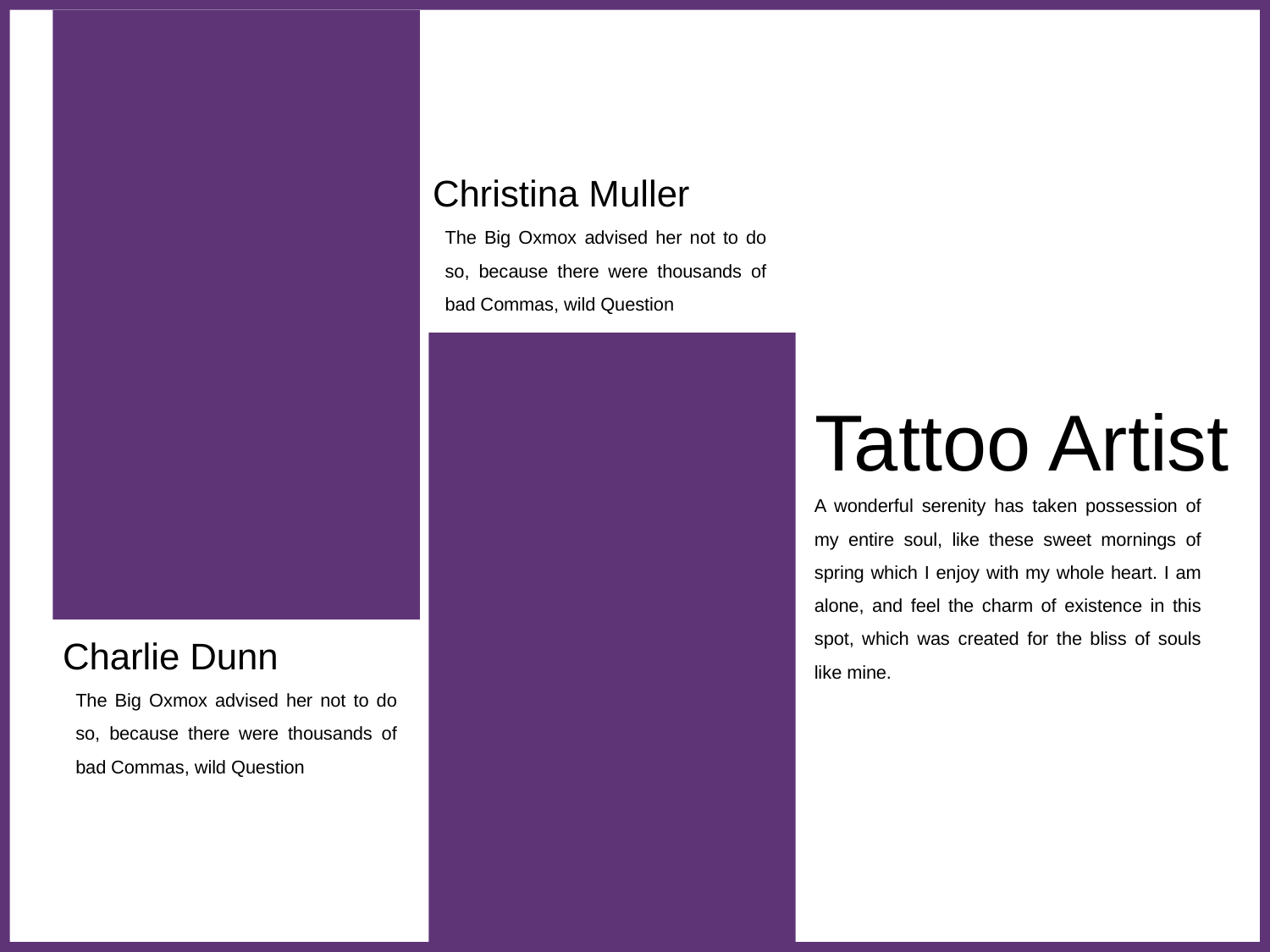

Christina Muller
The Big Oxmox advised her not to do so, because there were thousands of bad Commas, wild Question

# Tattoo Artist
A wonderful serenity has taken possession of my entire soul, like these sweet mornings of spring which I enjoy with my whole heart. I am alone, and feel the charm of existence in this spot, which was created for the bliss of souls like mine.
Charlie Dunn
The Big Oxmox advised her not to do so, because there were thousands of bad Commas, wild Question